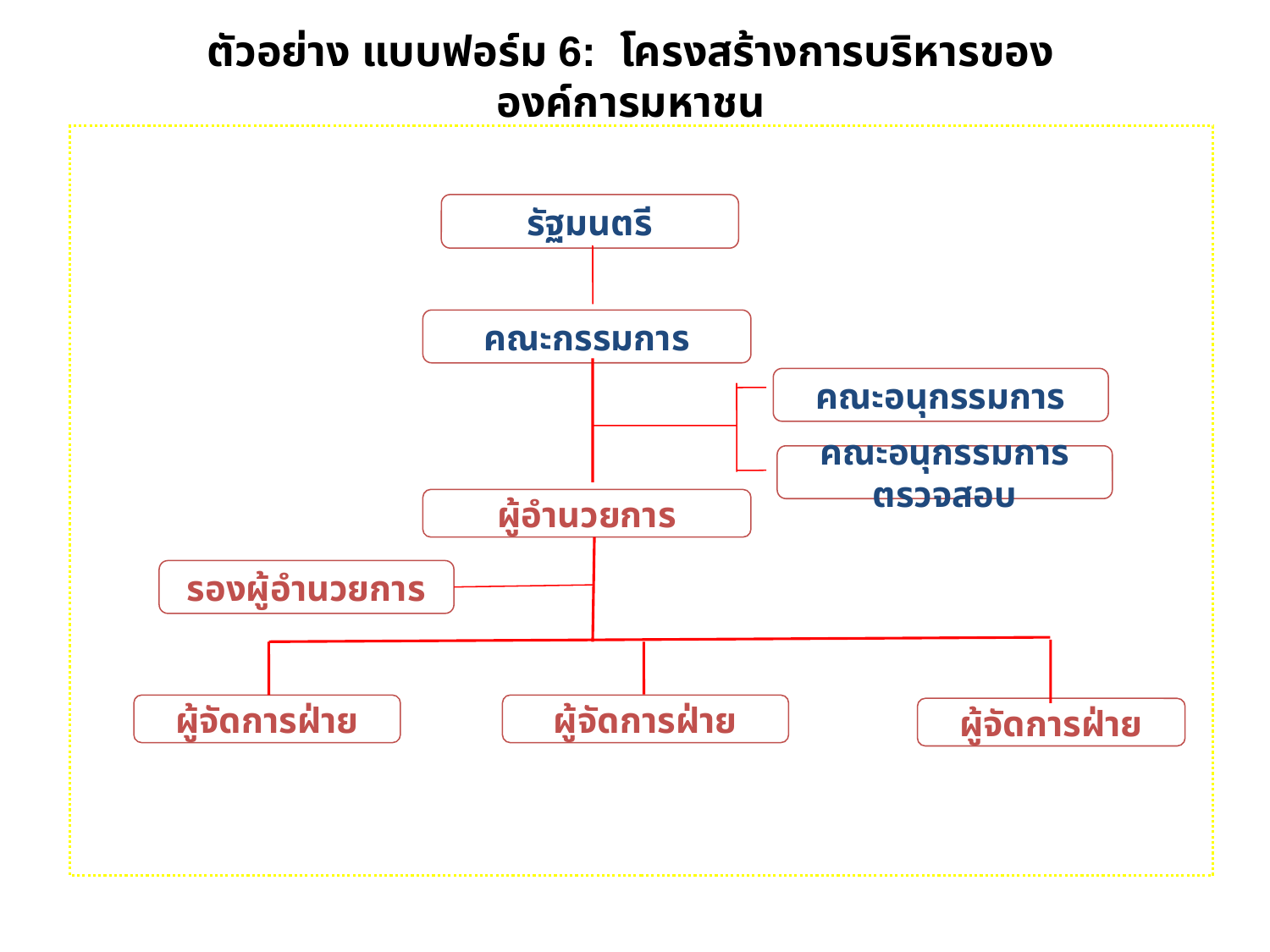

ตัวอย่าง แบบฟอร์ม 6:  โครงสร้างการบริหารขององค์การมหาชน

รัฐมนตรี

คณะกรรมการ

คณะอนุกรรมการ

คณะอนุกรรมการตรวจสอบ

ผู้อำนวยการ

รองผู้อำนวยการ

ผู้จัดการฝ่าย
ผู้จัดการฝ่าย
ผู้จัดการฝ่าย